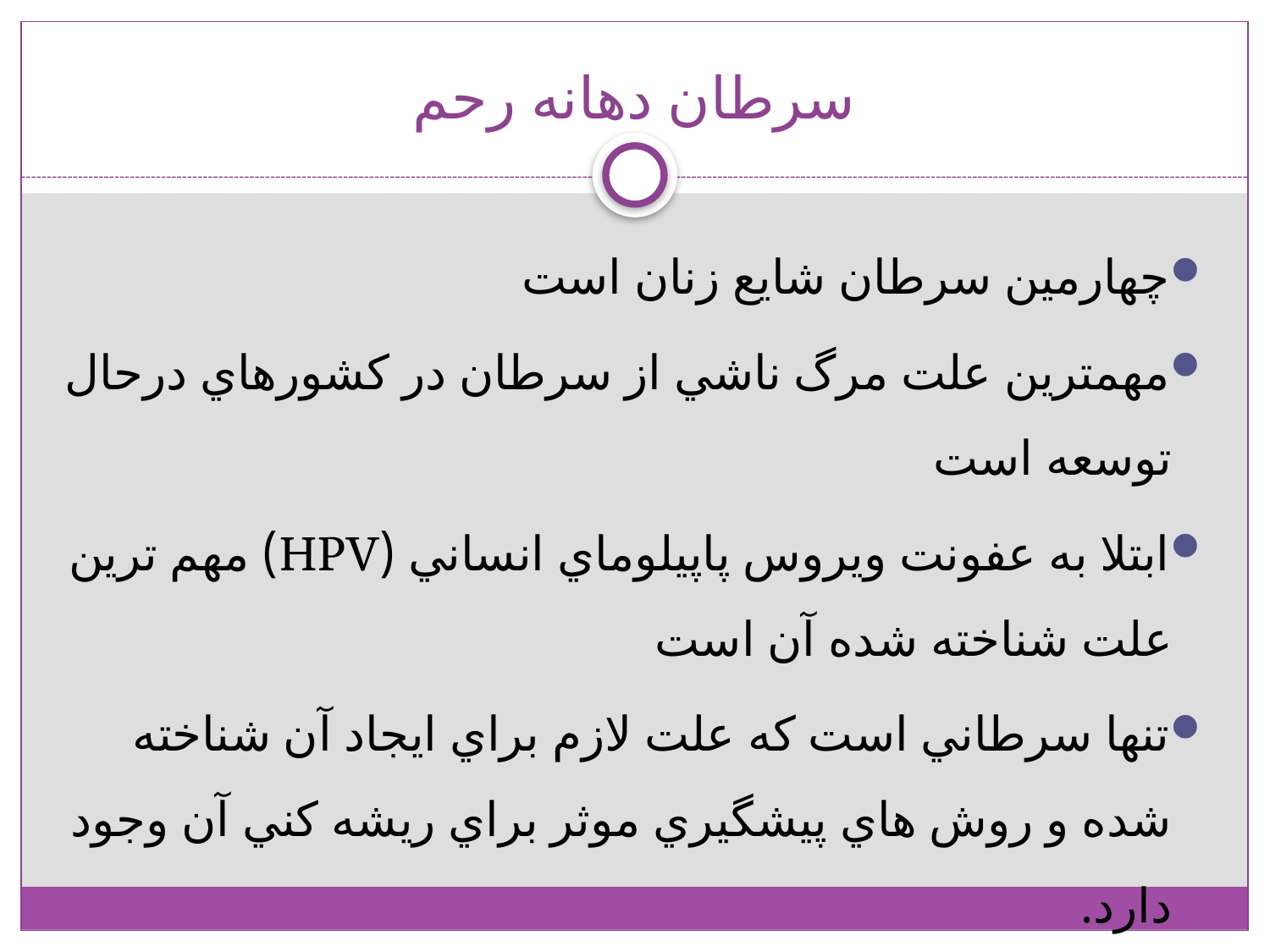

# سرطان دهانه رحم
چهارمین سرطان شایع زنان است
مهمترين علت مرگ ناشي از سرطان در کشورهاي درحال توسعه است
ابتلا به عفونت ويروس پاپيلوماي انساني (HPV) مهم ترين علت شناخته شده آن است
تنها سرطاني است که علت لازم براي ايجاد آن شناخته شده و روش هاي پيشگيري موثر براي ريشه کني آن وجود دارد.